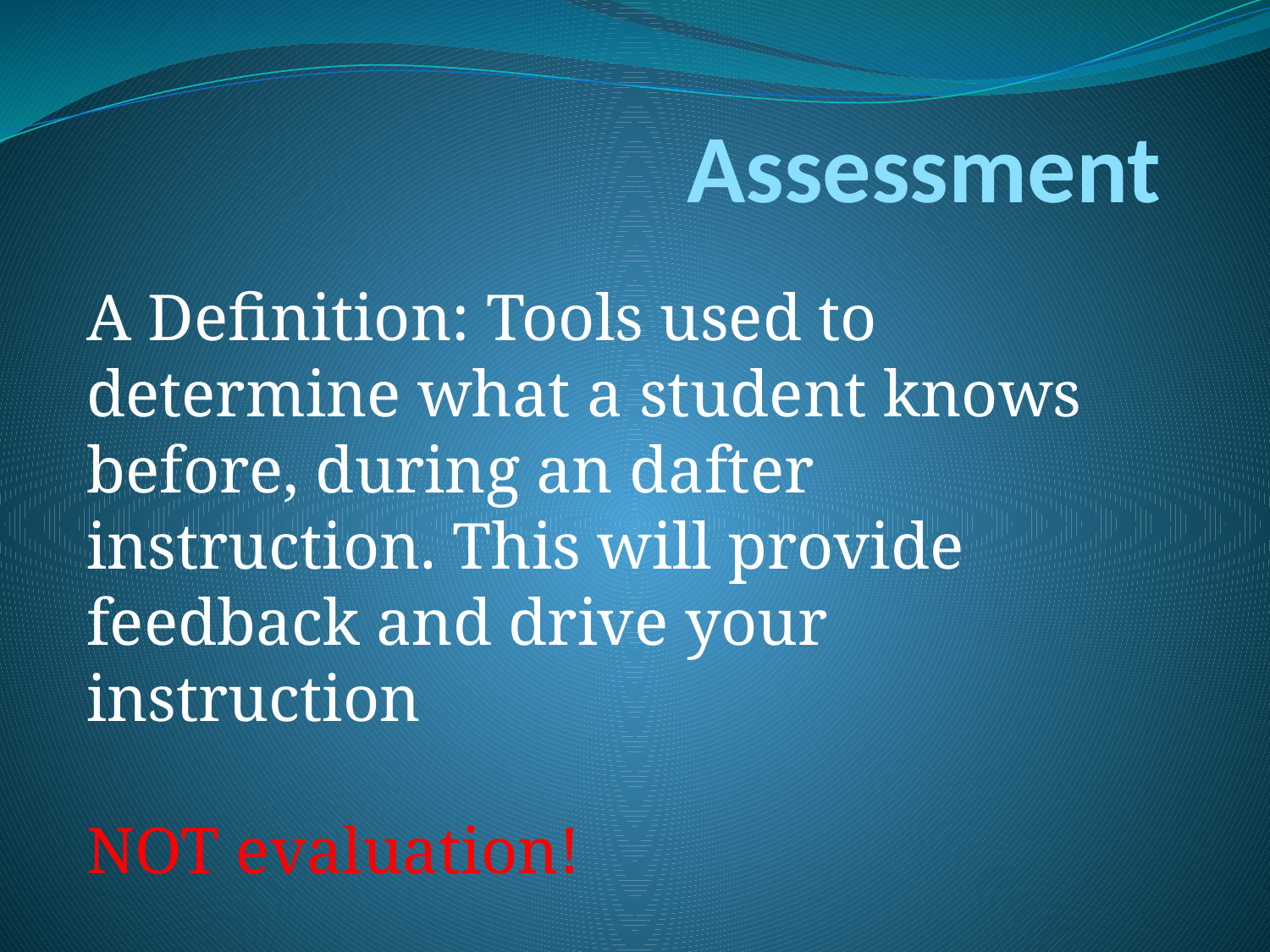

# Assessment
A Definition: Tools used to determine what a student knows before, during an dafter instruction. This will provide feedback and drive your instruction

NOT evaluation!